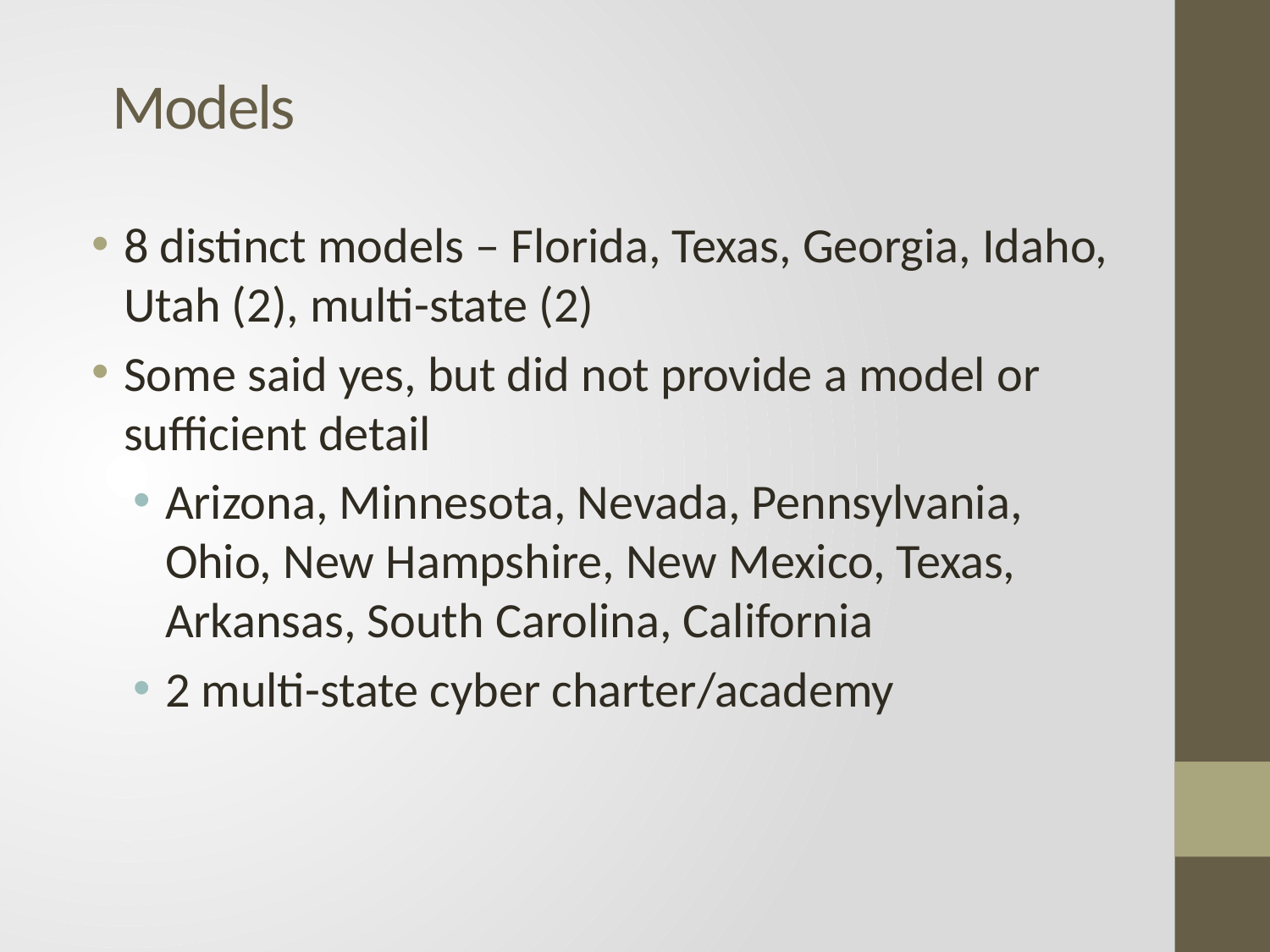

# Models
8 distinct models – Florida, Texas, Georgia, Idaho, Utah (2), multi-state (2)
Some said yes, but did not provide a model or sufficient detail
Arizona, Minnesota, Nevada, Pennsylvania, Ohio, New Hampshire, New Mexico, Texas, Arkansas, South Carolina, California
2 multi-state cyber charter/academy